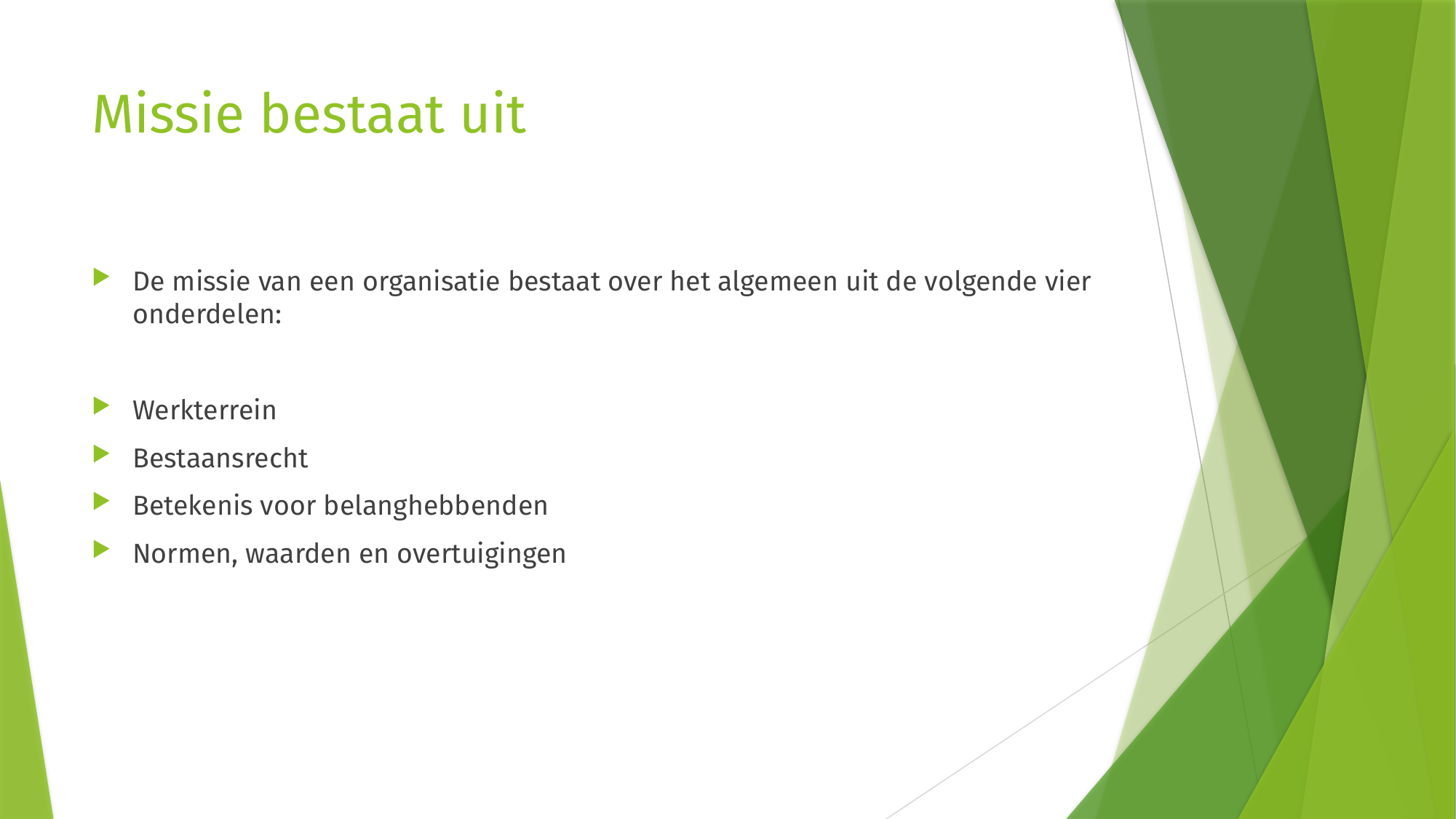

# Missie bestaat uit
De missie van een organisatie bestaat over het algemeen uit de volgende vier onderdelen:

Werkterrein
Bestaansrecht
Betekenis voor belanghebbenden
Normen, waarden en overtuigingen